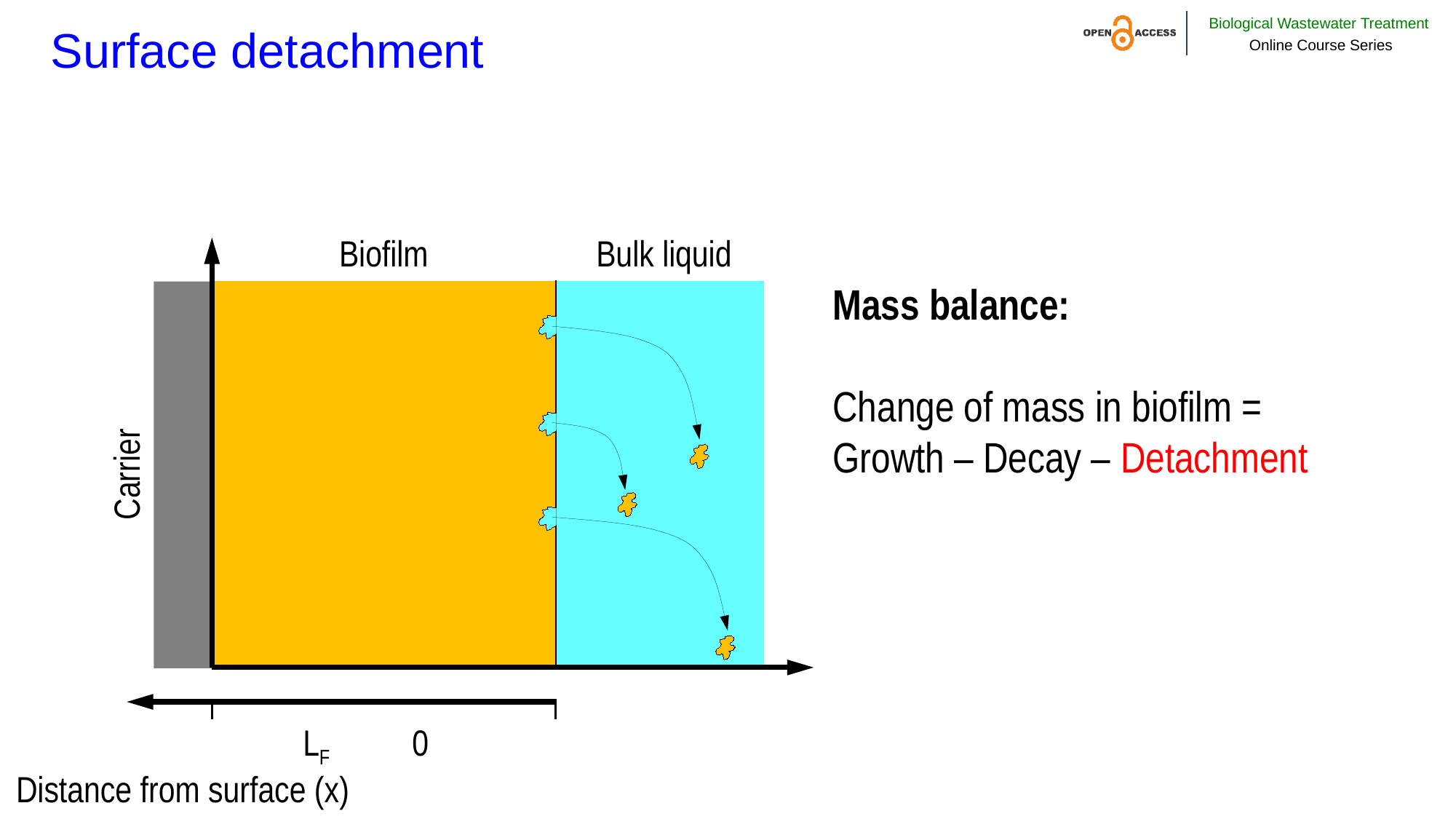

# Surface detachment
Biofilm
Bulk liquid
Mass balance:

Change of mass in biofilm =
Growth – Decay – Detachment

Carrier

	LF	0
Distance from surface (x)